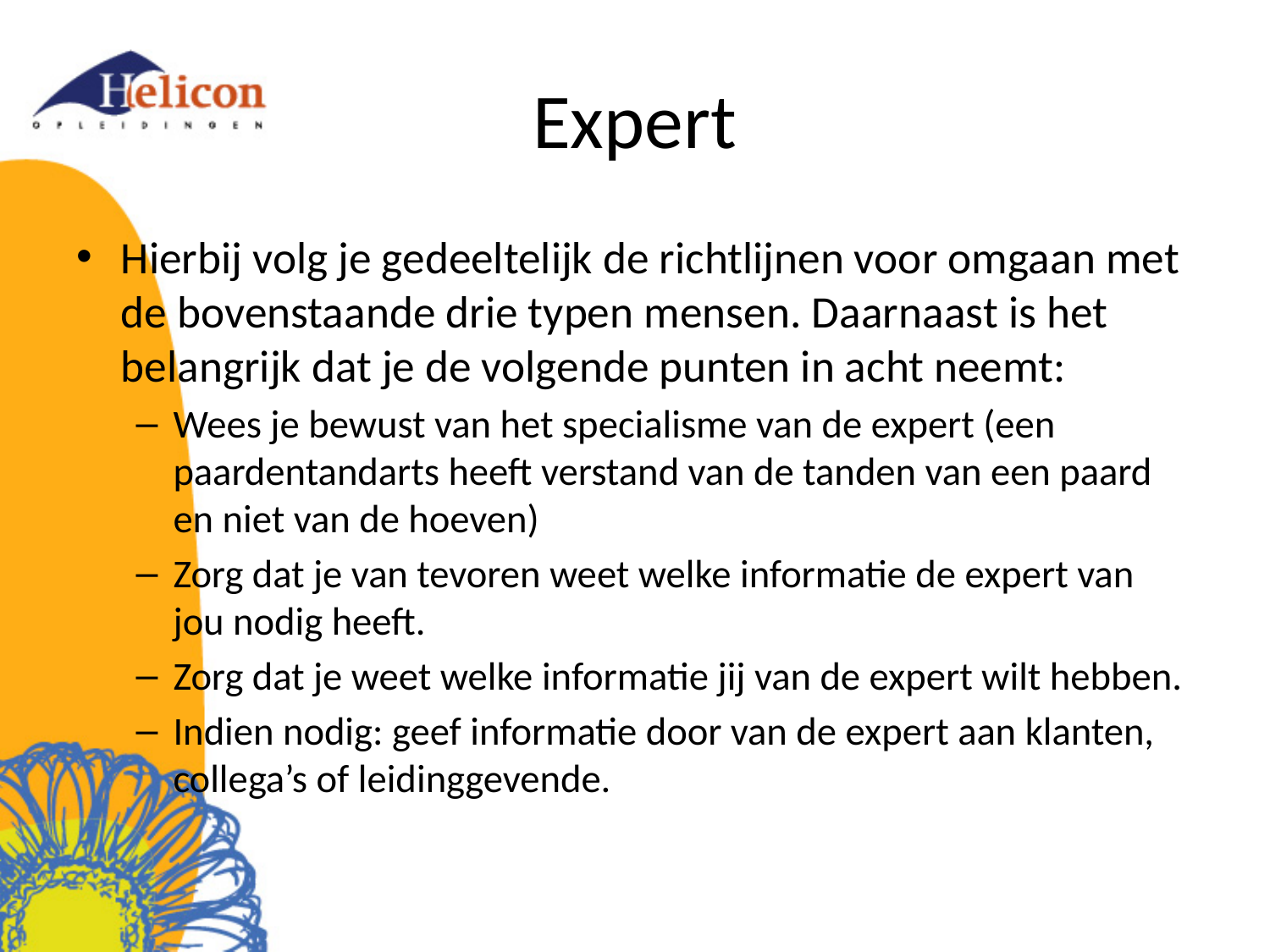

# Expert
Hierbij volg je gedeeltelijk de richtlijnen voor omgaan met de bovenstaande drie typen mensen. Daarnaast is het belangrijk dat je de volgende punten in acht neemt:
Wees je bewust van het specialisme van de expert (een paardentandarts heeft verstand van de tanden van een paard en niet van de hoeven)
Zorg dat je van tevoren weet welke informatie de expert van jou nodig heeft.
Zorg dat je weet welke informatie jij van de expert wilt hebben.
Indien nodig: geef informatie door van de expert aan klanten, collega’s of leidinggevende.